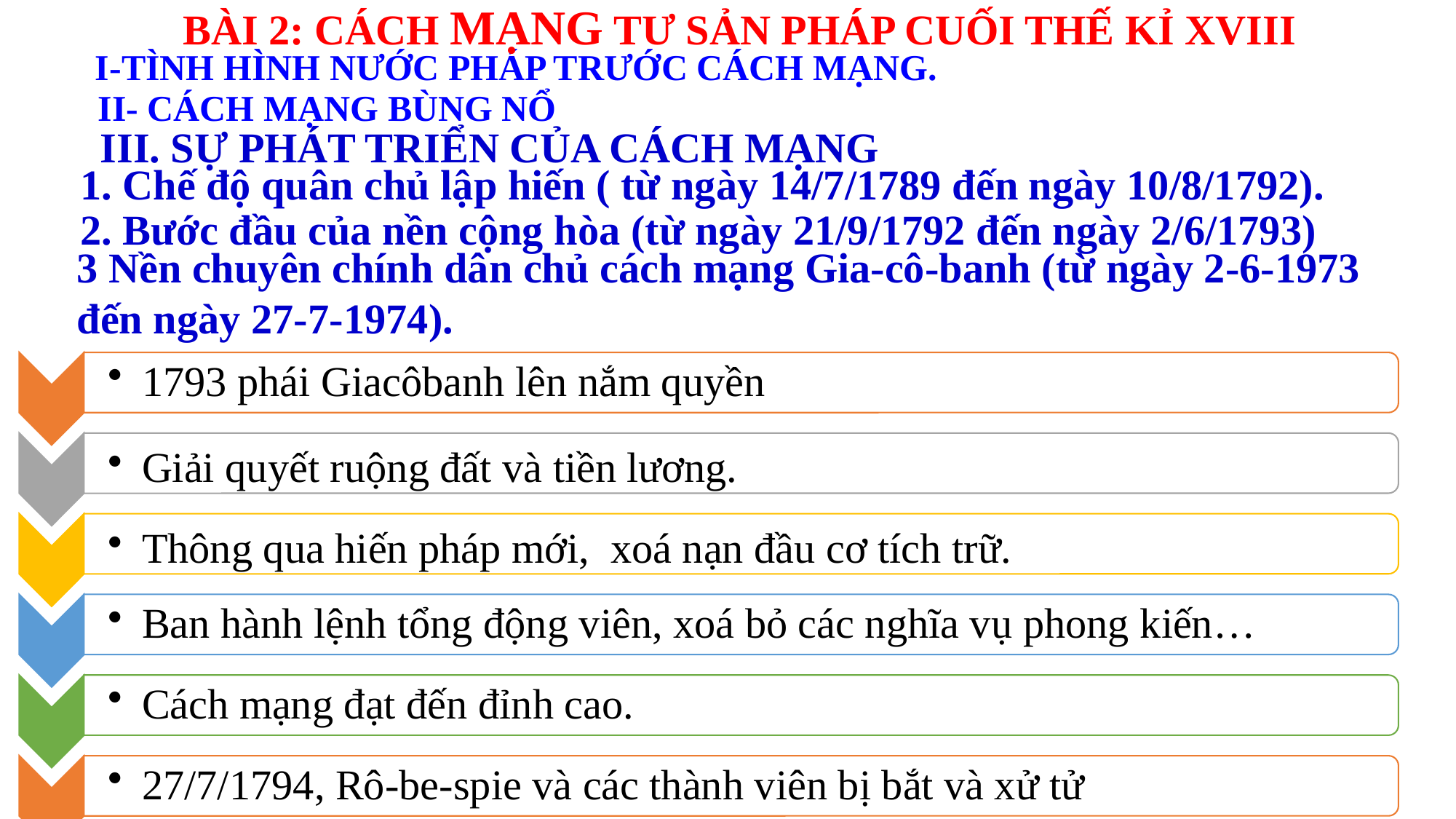

BÀI 2: CÁCH MẠNG TƯ SẢN PHÁP CUỐI THẾ KỈ XVIII
I-TÌNH HÌNH NƯỚC PHÁP TRƯỚC CÁCH MẠNG.
II- CÁCH MẠNG BÙNG NỔ
III. SỰ PHÁT TRIỂN CỦA CÁCH MẠNG
1. Chế độ quân chủ lập hiến ( từ ngày 14/7/1789 đến ngày 10/8/1792).
2. Bước đầu của nền cộng hòa (từ ngày 21/9/1792 đến ngày 2/6/1793)
3 Nền chuyên chính dân chủ cách mạng Gia-cô-banh (từ ngày 2-6-1973 đến ngày 27-7-1974).

1793 phái Giacôbanh lên nắm quyền

Giải quyết ruộng đất và tiền lương.

Thông qua hiến pháp mới,  xoá nạn đầu cơ tích trữ.

Ban hành lệnh tổng động viên, xoá bỏ các nghĩa vụ phong kiến…

Cách mạng đạt đến đỉnh cao.

27/7/1794, Rô-be-spie và các thành viên bị bắt và xử tử